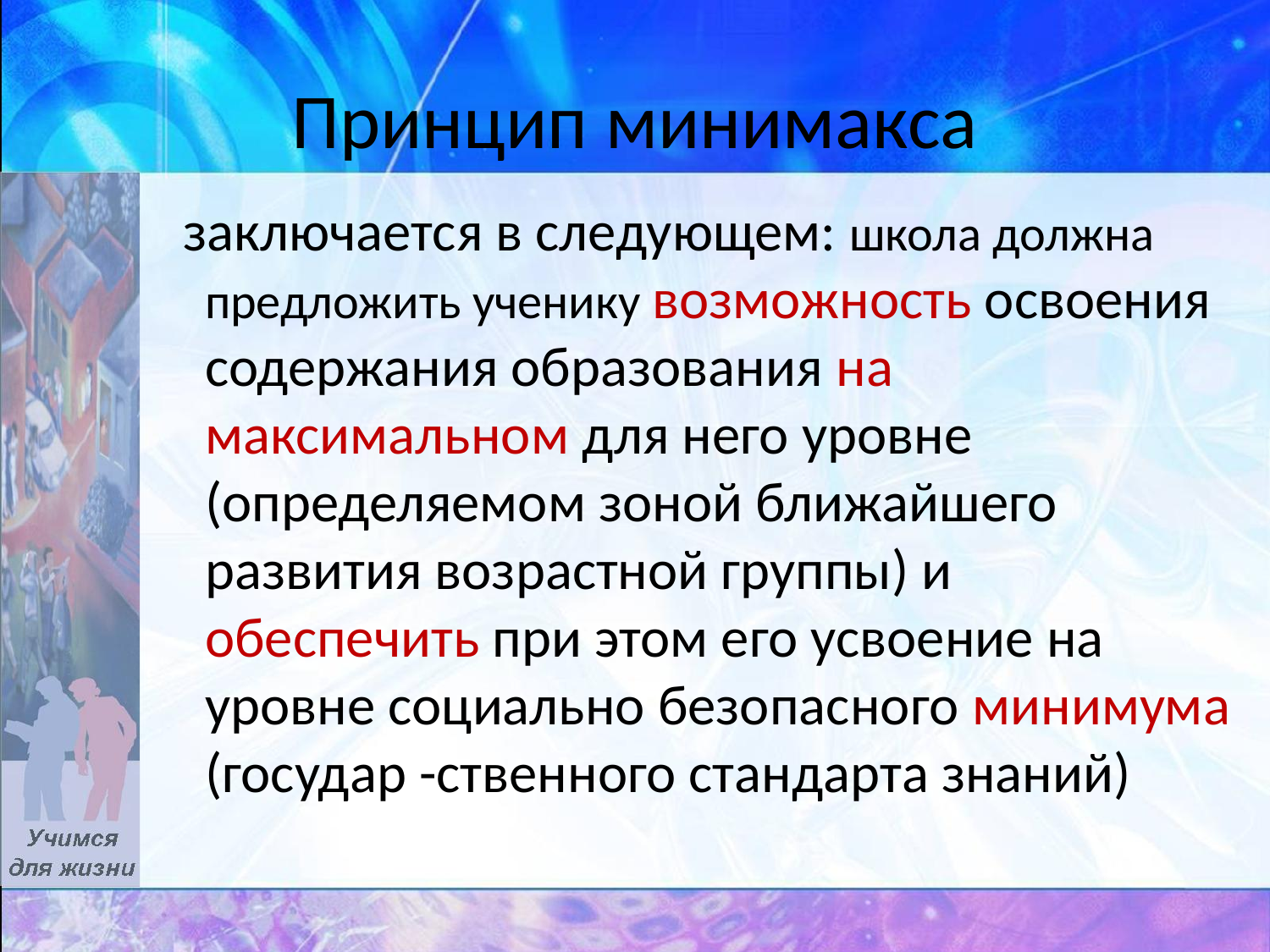

# Принцип минимакса
  заключается в следующем: школа должна предложить ученику возможность освоения содержания образования на максимальном для него уровне (определяемом зоной ближайшего развития возрастной группы) и обеспечить при этом его усвоение на уровне социально безопасного минимума (государ -ственного стандарта знаний)